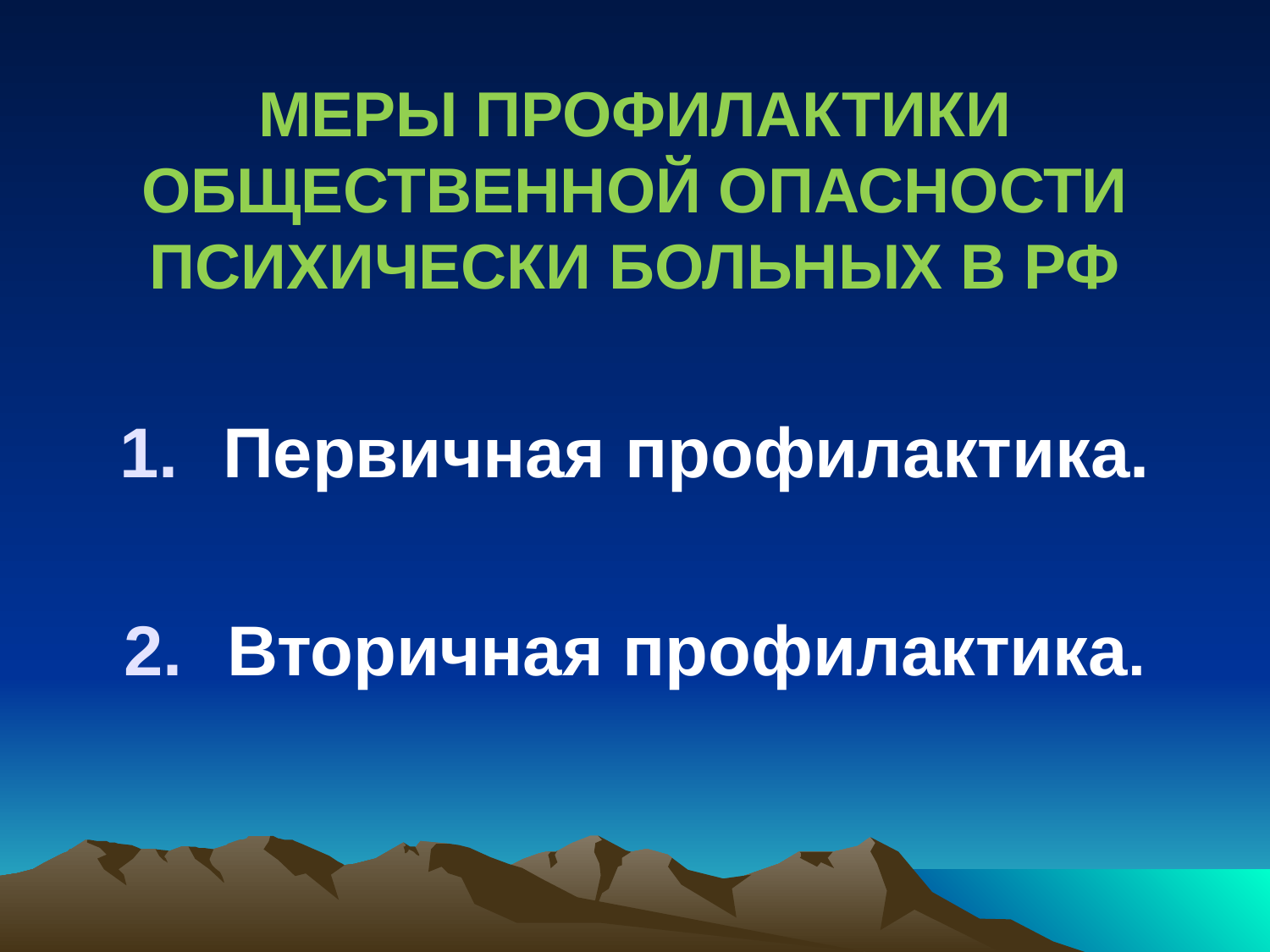

# МЕРЫ ПРОФИЛАКТИКИ ОБЩЕСТВЕННОЙ ОПАСНОСТИ ПСИХИЧЕСКИ БОЛЬНЫХ В РФ

Первичная профилактика.

Вторичная профилактика.